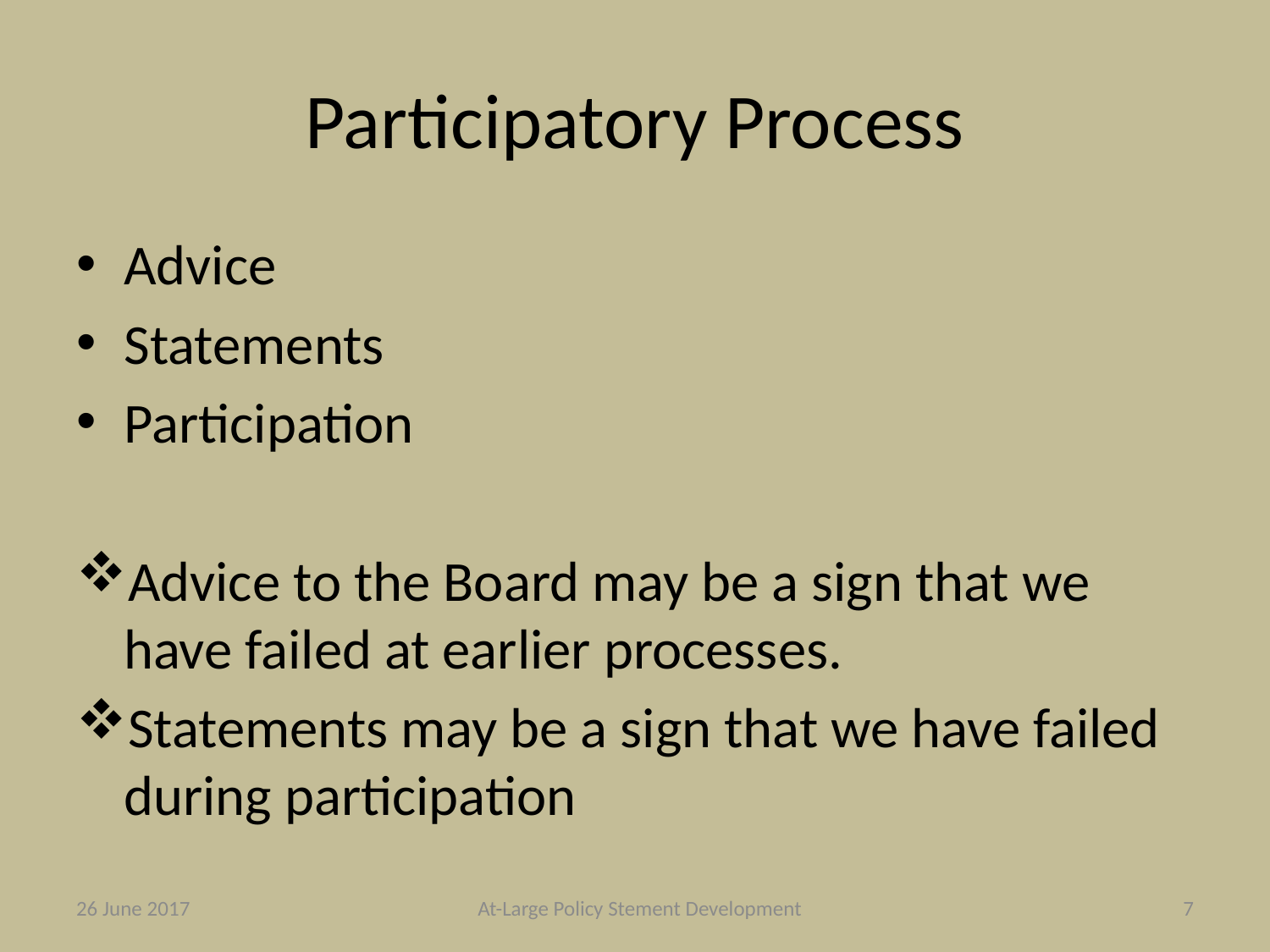

# Participatory Process
Advice
Statements
Participation

Advice to the Board may be a sign that we have failed at earlier processes.
Statements may be a sign that we have failed during participation
26 June 2017
At-Large Policy Stement Development
7